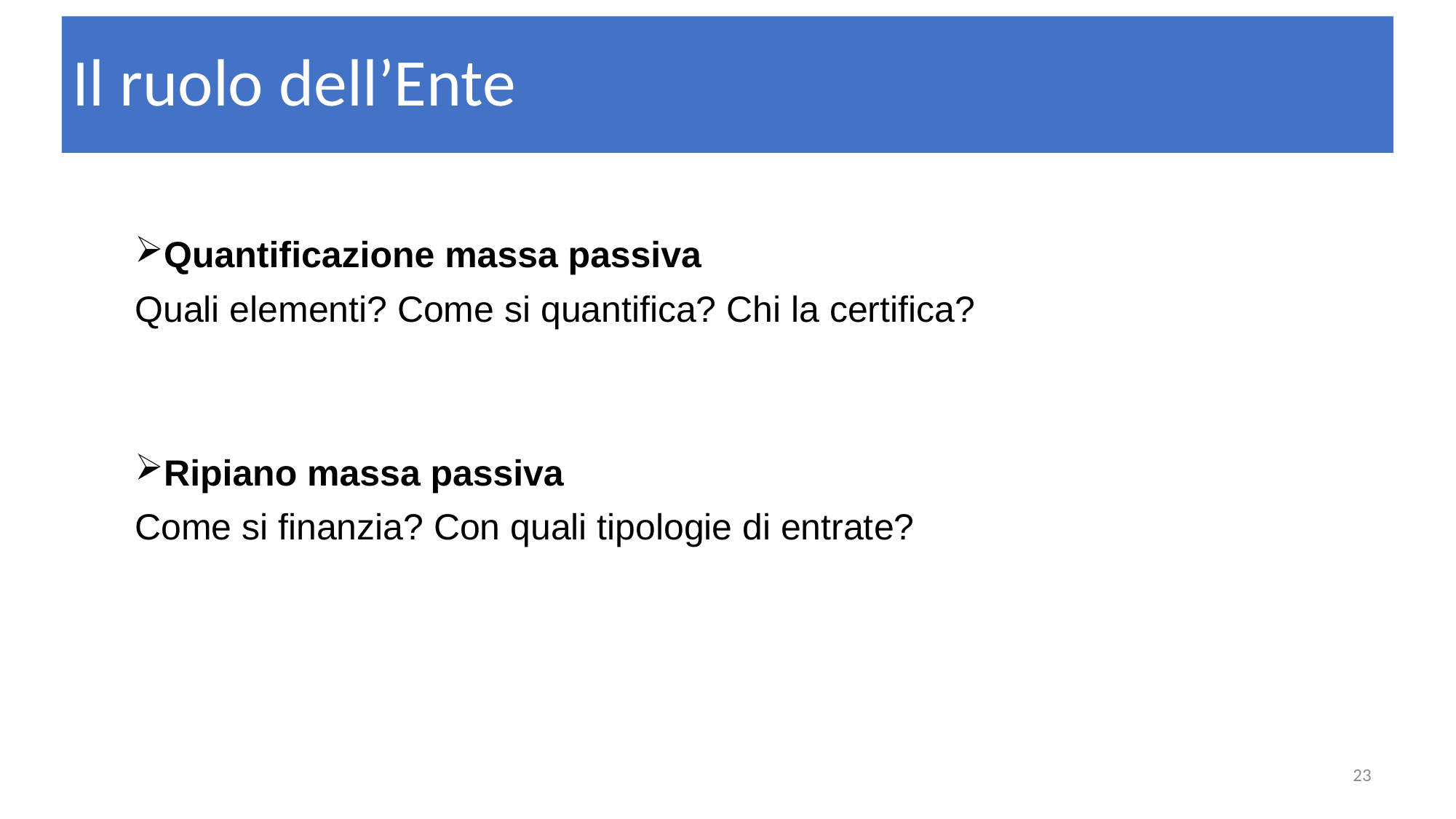

# Il ruolo dell’Ente
Quantificazione massa passiva
Quali elementi? Come si quantifica? Chi la certifica?

Ripiano massa passiva
Come si finanzia? Con quali tipologie di entrate?

23